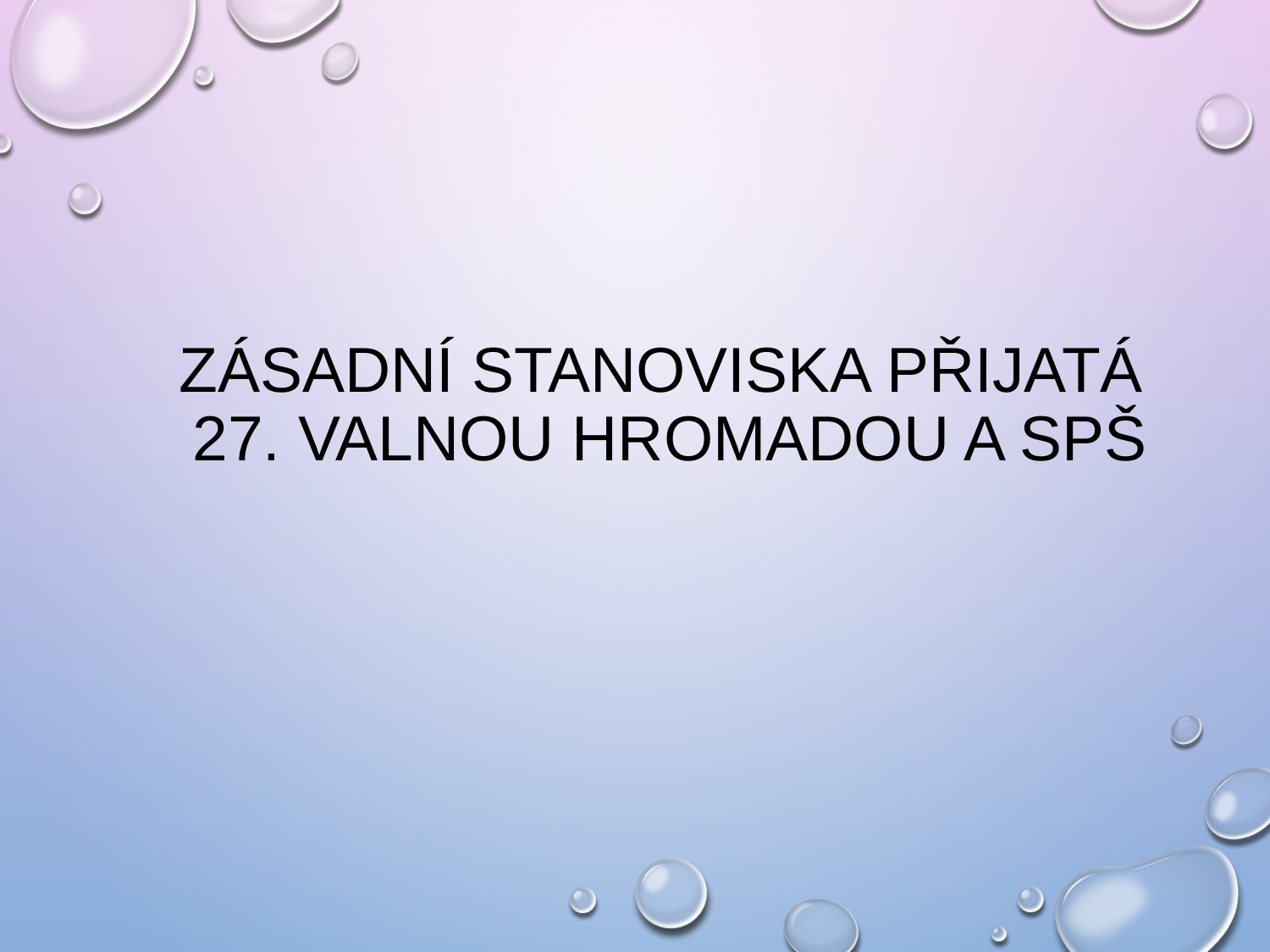

# Zásadní stanoviska přijatá 27. valnou hromadou A SPŠ